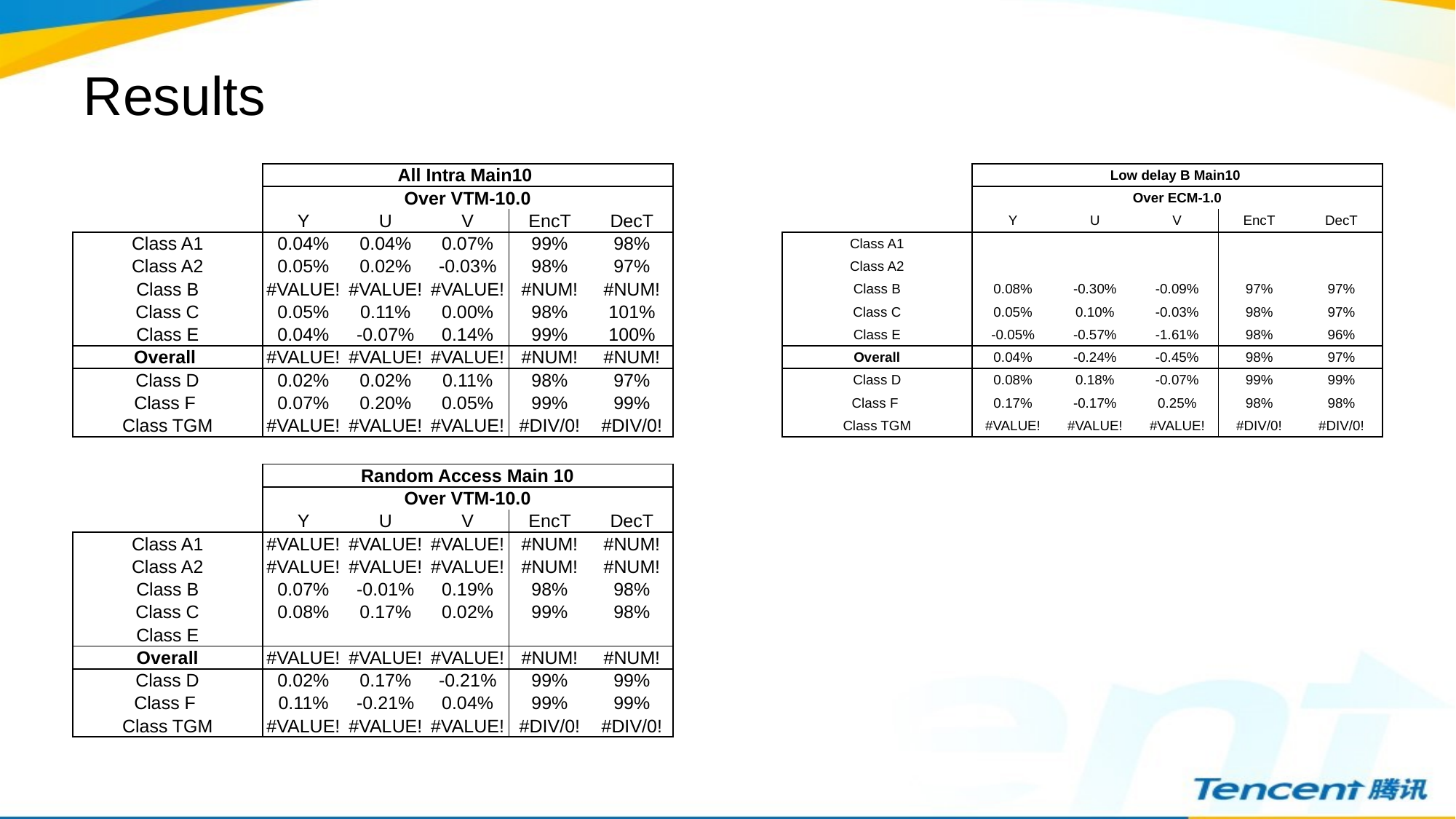

# Results
|  | All Intra Main10 |  |  |  |  |
| --- | --- | --- | --- | --- | --- |
|  | Over VTM-10.0 |  |  |  |  |
|  | Y | U | V | EncT | DecT |
| Class A1 | 0.04% | 0.04% | 0.07% | 99% | 98% |
| Class A2 | 0.05% | 0.02% | -0.03% | 98% | 97% |
| Class B | #VALUE! | #VALUE! | #VALUE! | #NUM! | #NUM! |
| Class C | 0.05% | 0.11% | 0.00% | 98% | 101% |
| Class E | 0.04% | -0.07% | 0.14% | 99% | 100% |
| Overall | #VALUE! | #VALUE! | #VALUE! | #NUM! | #NUM! |
| Class D | 0.02% | 0.02% | 0.11% | 98% | 97% |
| Class F | 0.07% | 0.20% | 0.05% | 99% | 99% |
| Class TGM | #VALUE! | #VALUE! | #VALUE! | #DIV/0! | #DIV/0! |
|  | Low delay B Main10 |  |  |  |  |
| --- | --- | --- | --- | --- | --- |
|  | Over ECM-1.0 |  |  |  |  |
|  | Y | U | V | EncT | DecT |
| Class A1 |  |  |  |  |  |
| Class A2 |  |  |  |  |  |
| Class B | 0.08% | -0.30% | -0.09% | 97% | 97% |
| Class C | 0.05% | 0.10% | -0.03% | 98% | 97% |
| Class E | -0.05% | -0.57% | -1.61% | 98% | 96% |
| Overall | 0.04% | -0.24% | -0.45% | 98% | 97% |
| Class D | 0.08% | 0.18% | -0.07% | 99% | 99% |
| Class F | 0.17% | -0.17% | 0.25% | 98% | 98% |
| Class TGM | #VALUE! | #VALUE! | #VALUE! | #DIV/0! | #DIV/0! |
|  | Random Access Main 10 |  |  |  |  |
| --- | --- | --- | --- | --- | --- |
|  | Over VTM-10.0 |  |  |  |  |
|  | Y | U | V | EncT | DecT |
| Class A1 | #VALUE! | #VALUE! | #VALUE! | #NUM! | #NUM! |
| Class A2 | #VALUE! | #VALUE! | #VALUE! | #NUM! | #NUM! |
| Class B | 0.07% | -0.01% | 0.19% | 98% | 98% |
| Class C | 0.08% | 0.17% | 0.02% | 99% | 98% |
| Class E |  |  |  |  |  |
| Overall | #VALUE! | #VALUE! | #VALUE! | #NUM! | #NUM! |
| Class D | 0.02% | 0.17% | -0.21% | 99% | 99% |
| Class F | 0.11% | -0.21% | 0.04% | 99% | 99% |
| Class TGM | #VALUE! | #VALUE! | #VALUE! | #DIV/0! | #DIV/0! |